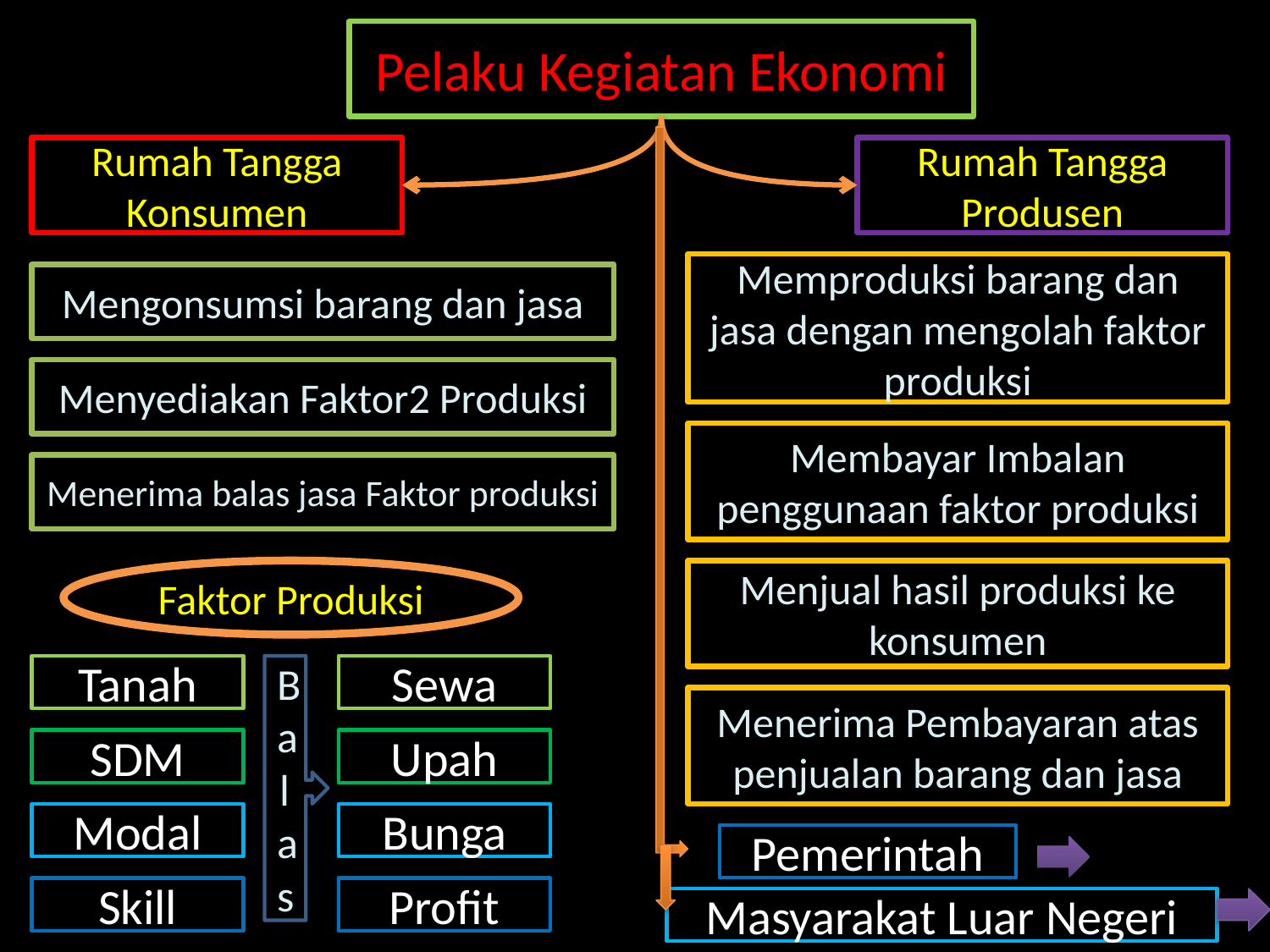

Pelaku Kegiatan Ekonomi
Rumah Tangga Konsumen
Rumah Tangga Produsen
Memproduksi barang dan jasa dengan mengolah faktor produksi
Mengonsumsi barang dan jasa
Menyediakan Faktor2 Produksi
Membayar Imbalan penggunaan faktor produksi
Menerima balas jasa Faktor produksi

Faktor Produksi
Menjual hasil produksi ke konsumen
Tanah
Balas
Sewa
Menerima Pembayaran atas penjualan barang dan jasa
SDM
Upah
Modal
Bunga
Pemerintah

Skill
Profit
Masyarakat Luar Negeri